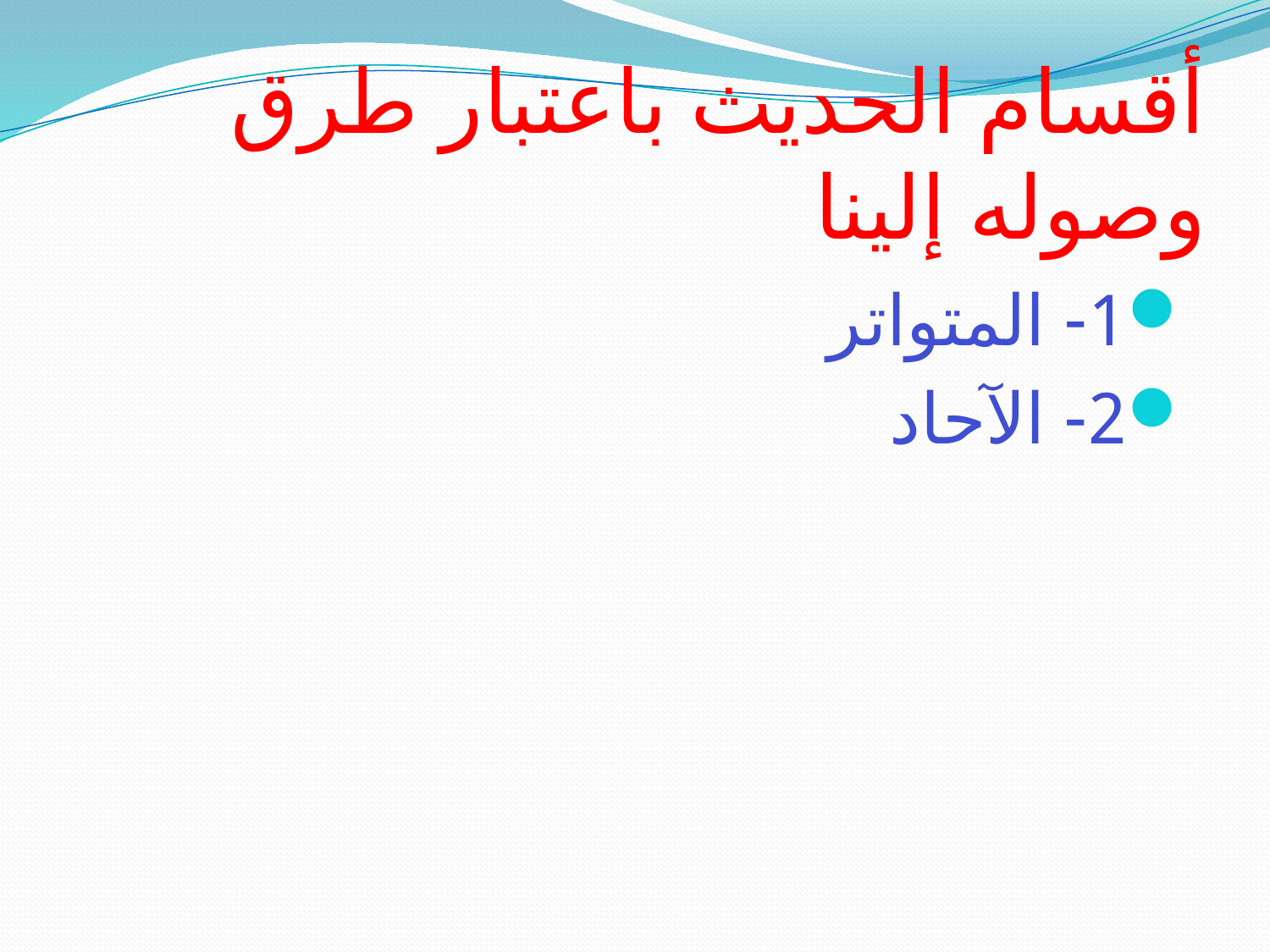

# أقسام الحديث باعتبار طرق وصوله إلينا
1- المتواتر
2- الآحاد